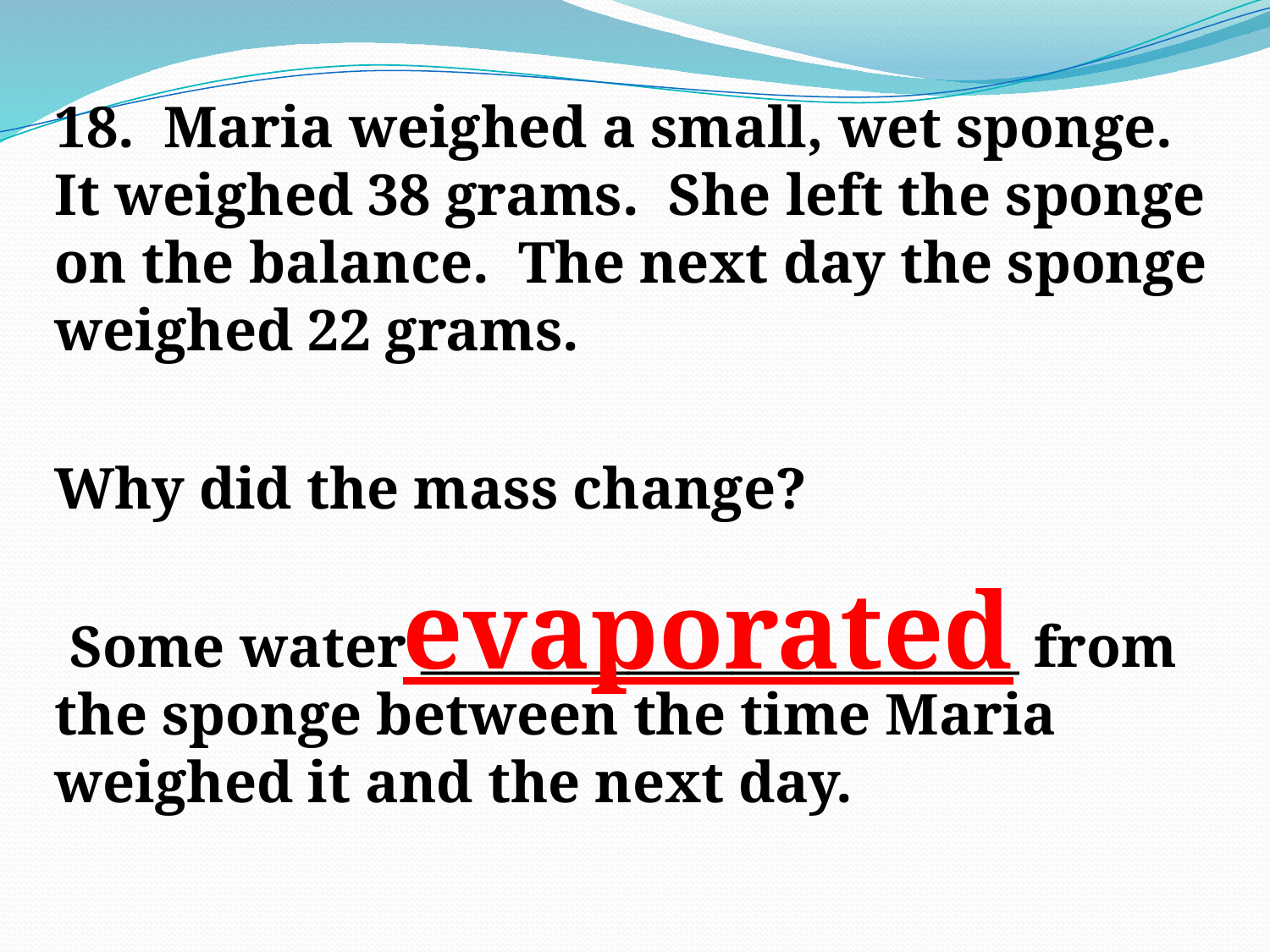

18.  Maria weighed a small, wet sponge.  It weighed 38 grams.  She left the sponge on the balance.  The next day the sponge weighed 22 grams.

Why did the mass change?

 Some water _______________________ from the sponge between the time Maria weighed it and the next day.

evaporated